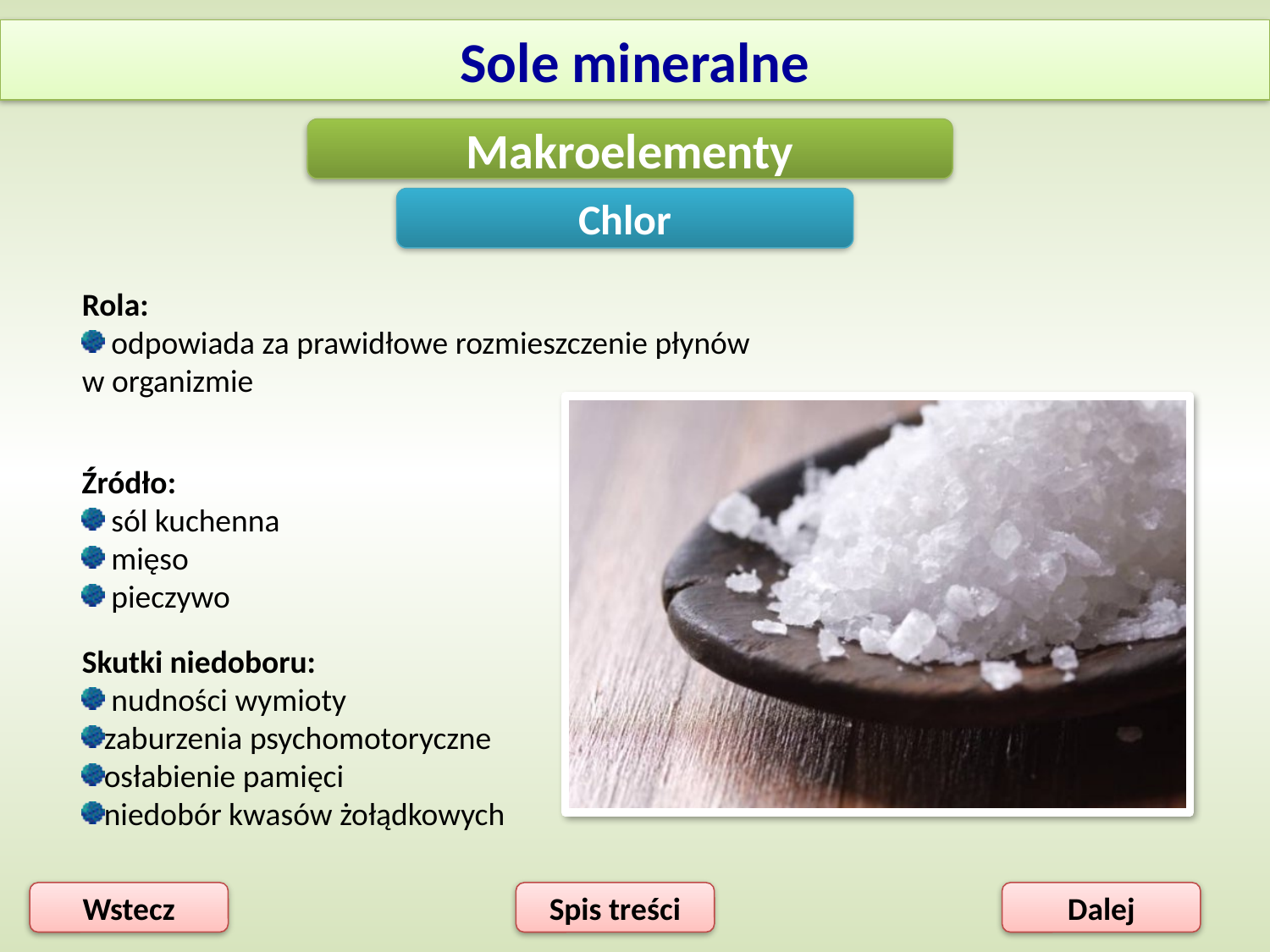

Sole mineralne
Makroelementy
Chlor
Rola:
 odpowiada za prawidłowe rozmieszczenie płynów w organizmie

Źródło:
 sól kuchenna
 mięso
 pieczywo
Skutki niedoboru:
 nudności wymioty
zaburzenia psychomotoryczne
osłabienie pamięci
niedobór kwasów żołądkowych

Wstecz
Spis treści
Dalej